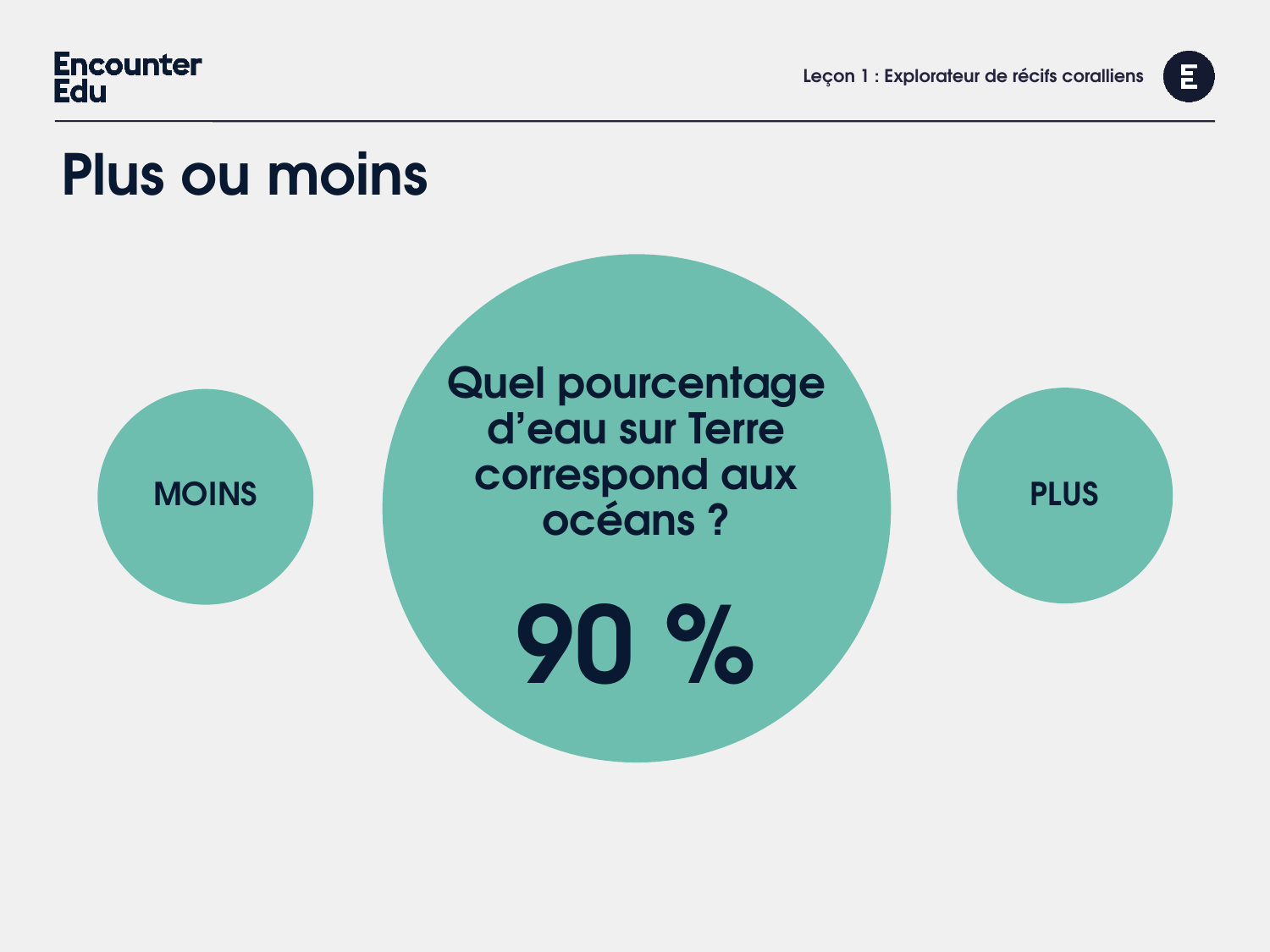

# Leçon 1 : Explorateur de récifs coralliens
Plus ou moins
Quel pourcentage d’eau sur Terre correspond aux océans ?

MOINS
PLUS

90 %